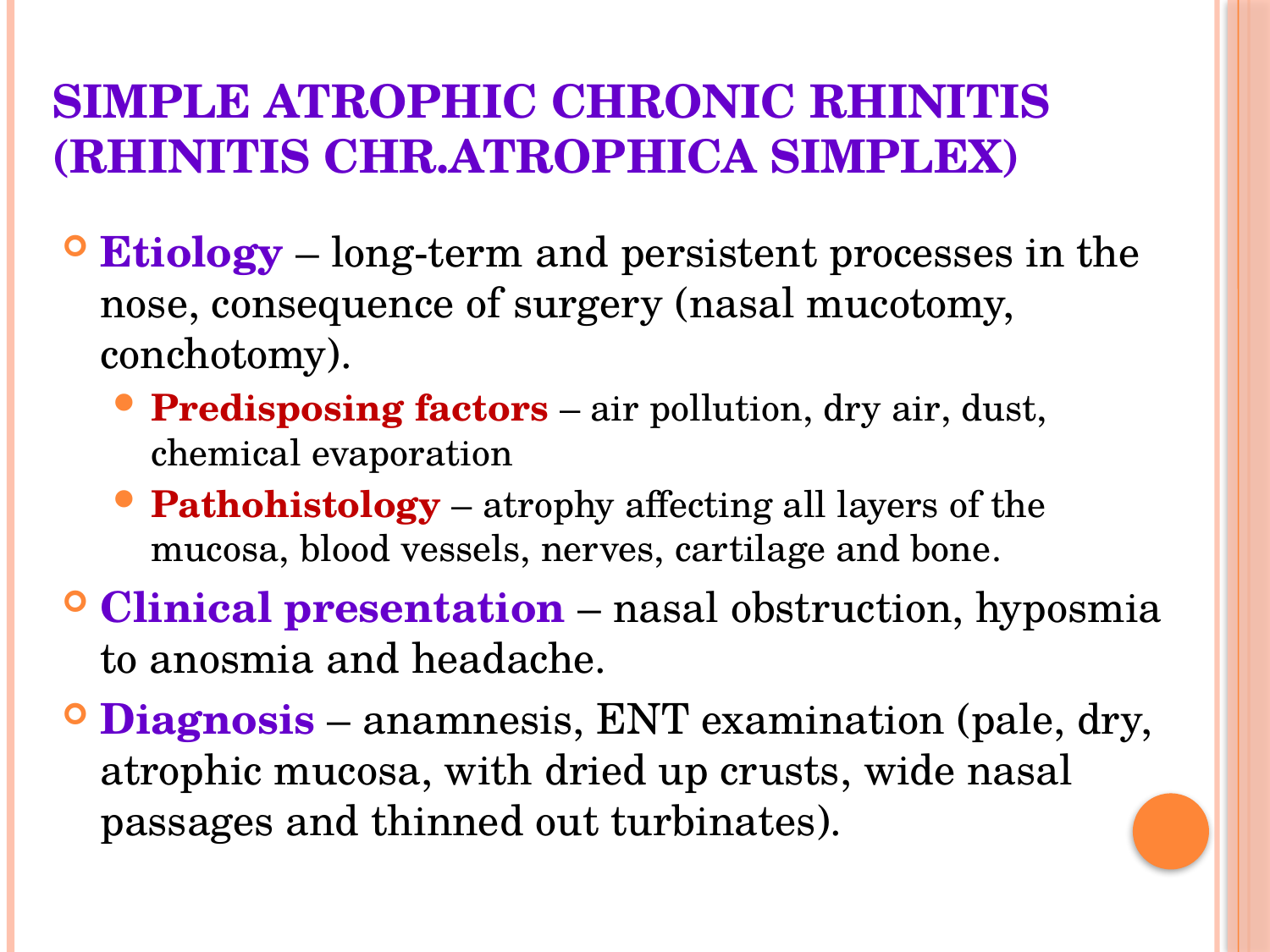

# Simple atrophic chronic rhinitis (Rhinitis chr.atrophica simplex)
Etiology – long-term and persistent processes in the nose, consequence of surgery (nasal mucotomy, conchotomy).
Predisposing factors – air pollution, dry air, dust, chemical evaporation
Pathohistology – atrophy affecting all layers of the mucosa, blood vessels, nerves, cartilage and bone.
Clinical presentation – nasal obstruction, hyposmia to anosmia and headache.
Diagnosis – anamnesis, ENT examination (pale, dry, atrophic mucosa, with dried up crusts, wide nasal passages and thinned out turbinates).